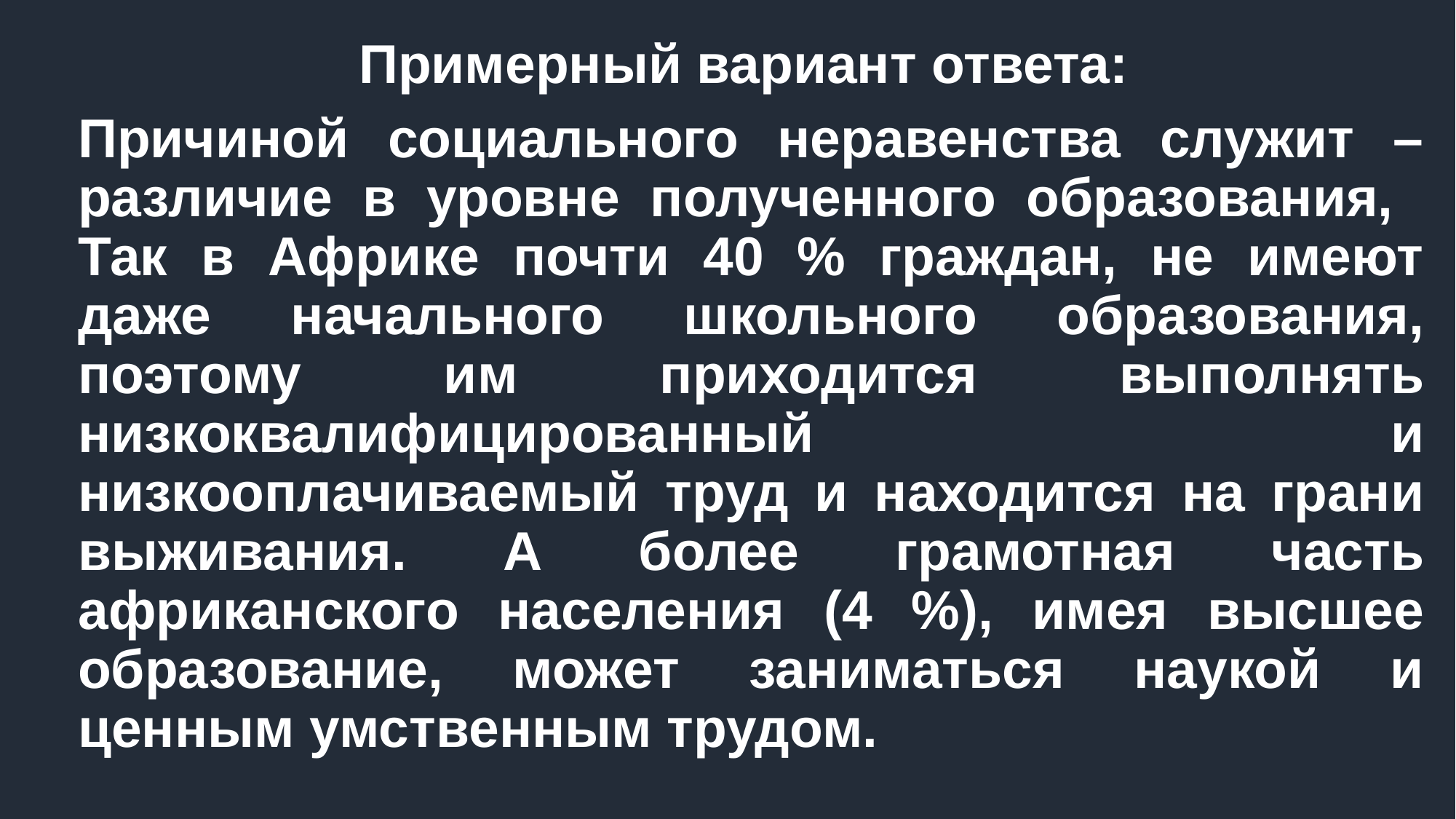

Примерный вариант ответа:
Причиной социального неравенства служит – различие в уровне полученного образования,  Так в Африке почти 40 % граждан, не имеют даже начального школьного образования, поэтому им приходится выполнять низкоквалифицированный и низкооплачиваемый труд и находится на грани выживания. А более грамотная часть африканского населения (4 %), имея высшее образование, может заниматься наукой и ценным умственным трудом.